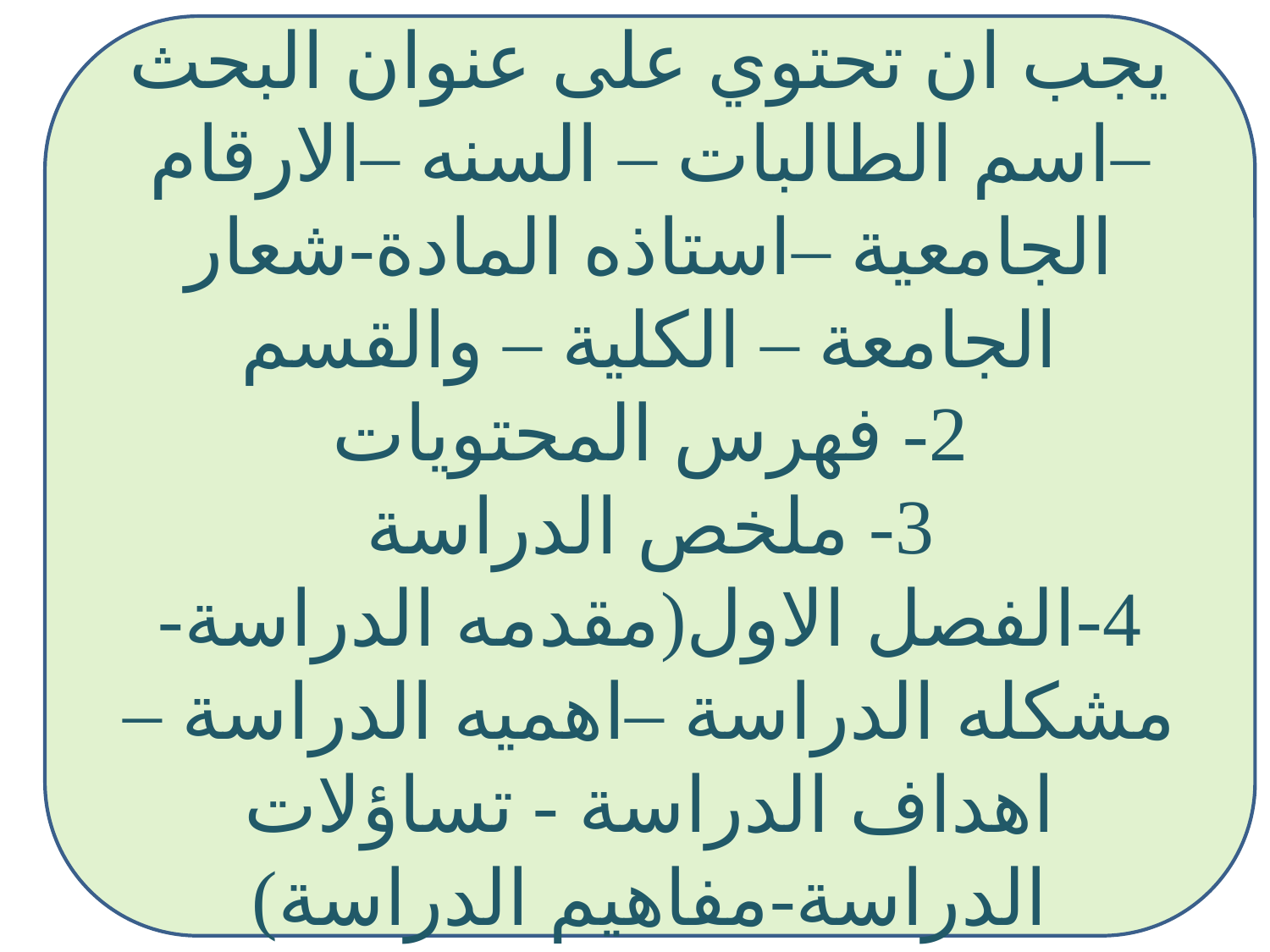

1-صفحه الغلاف..
يجب ان تحتوي على عنوان البحث –اسم الطالبات – السنه –الارقام الجامعية –استاذه المادة-شعار الجامعة – الكلية – والقسم
2- فهرس المحتويات
3- ملخص الدراسة
4-الفصل الاول(مقدمه الدراسة-مشكله الدراسة –اهميه الدراسة – اهداف الدراسة - تساؤلات الدراسة-مفاهيم الدراسة)
#